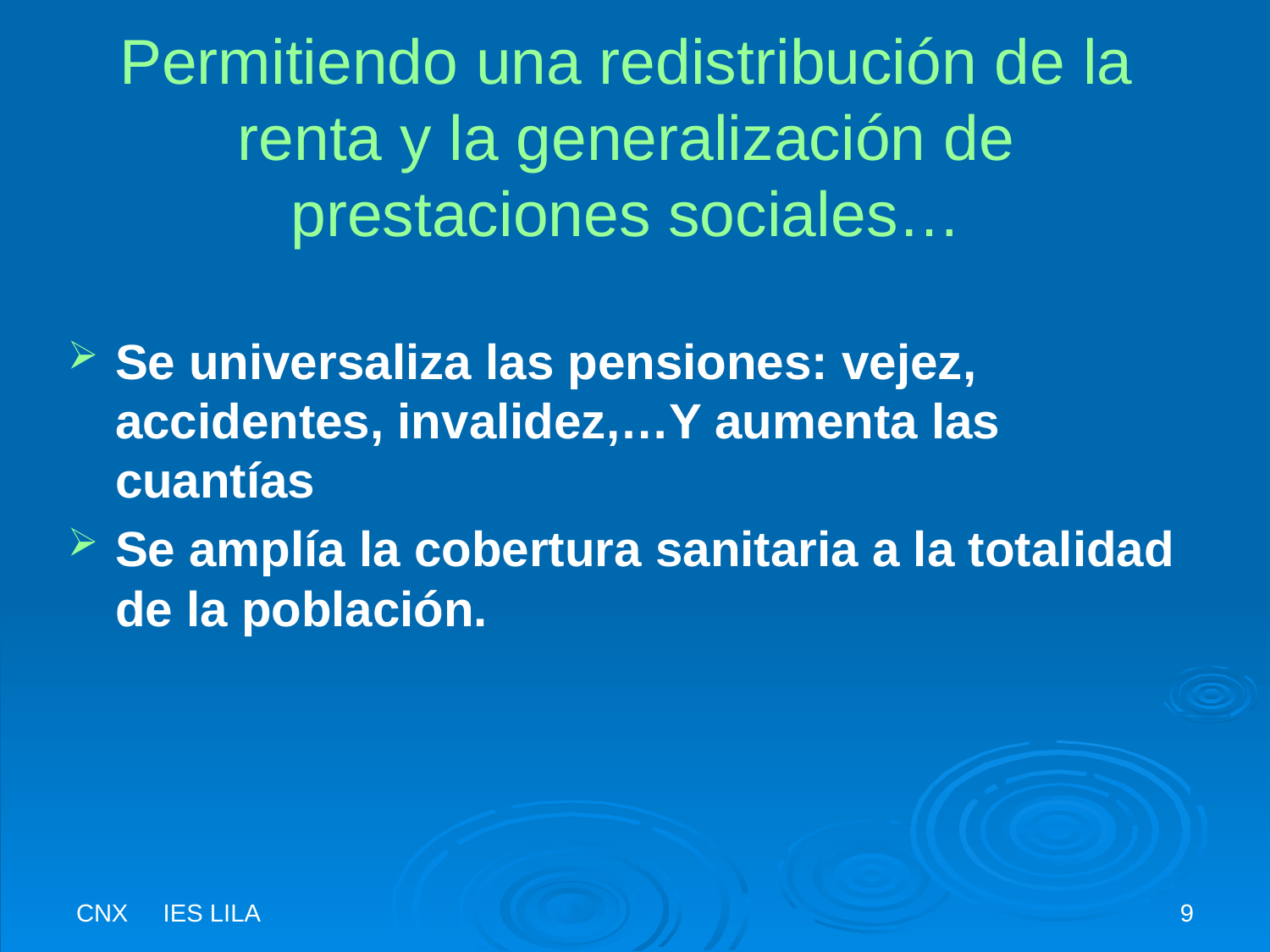

# Permitiendo una redistribución de la renta y la generalización de prestaciones sociales…
Se universaliza las pensiones: vejez, accidentes, invalidez,…Y aumenta las cuantías
Se amplía la cobertura sanitaria a la totalidad de la población.

CNX     IES LILA
9